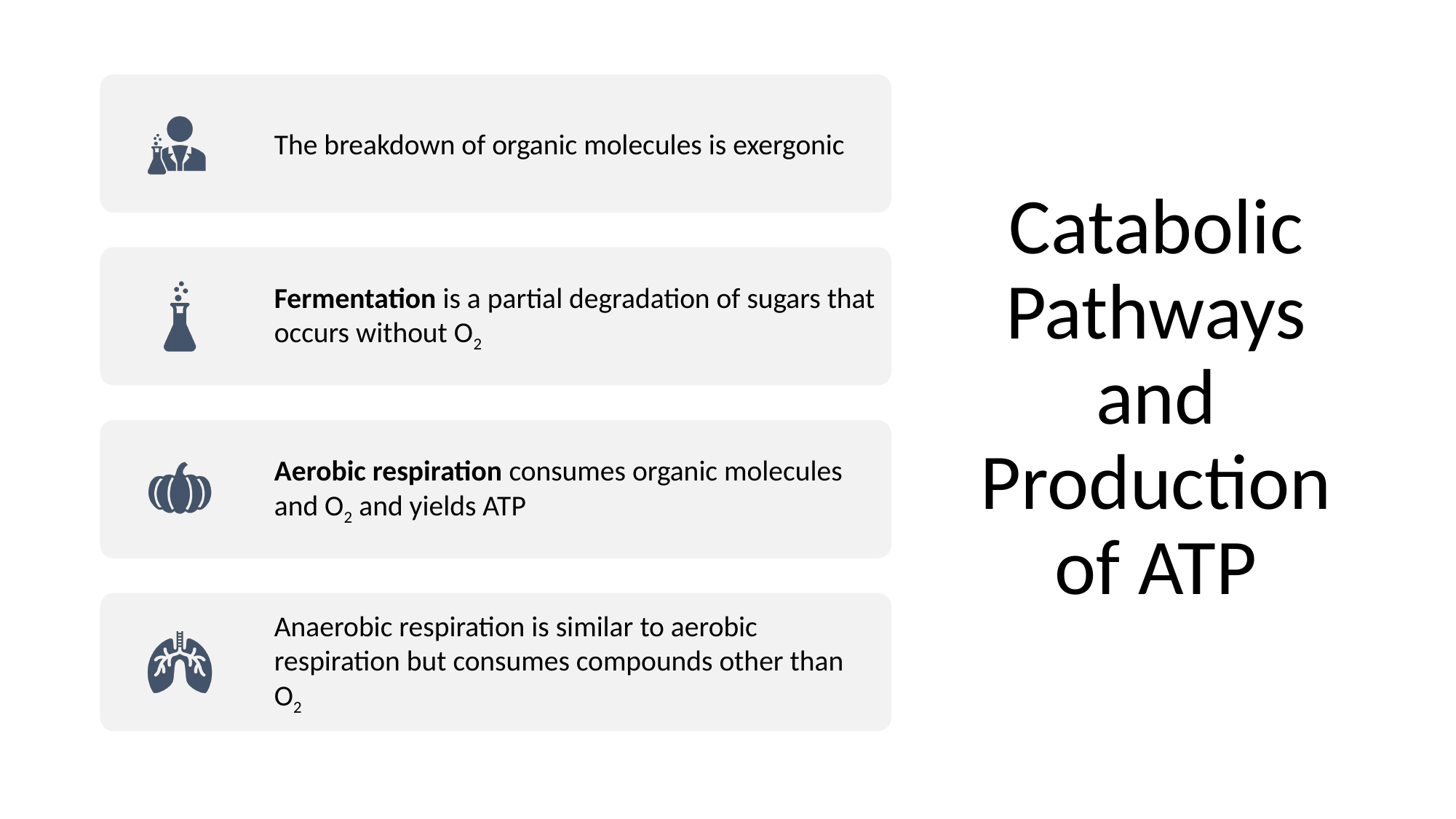

# Catabolic Pathways and Production of ATP
The breakdown of organic molecules is exergonic
Fermentation is a partial degradation of sugars that occurs without O2
Aerobic respiration consumes organic molecules and O2 and yields ATP
Anaerobic respiration is similar to aerobic respiration but consumes compounds other than O2